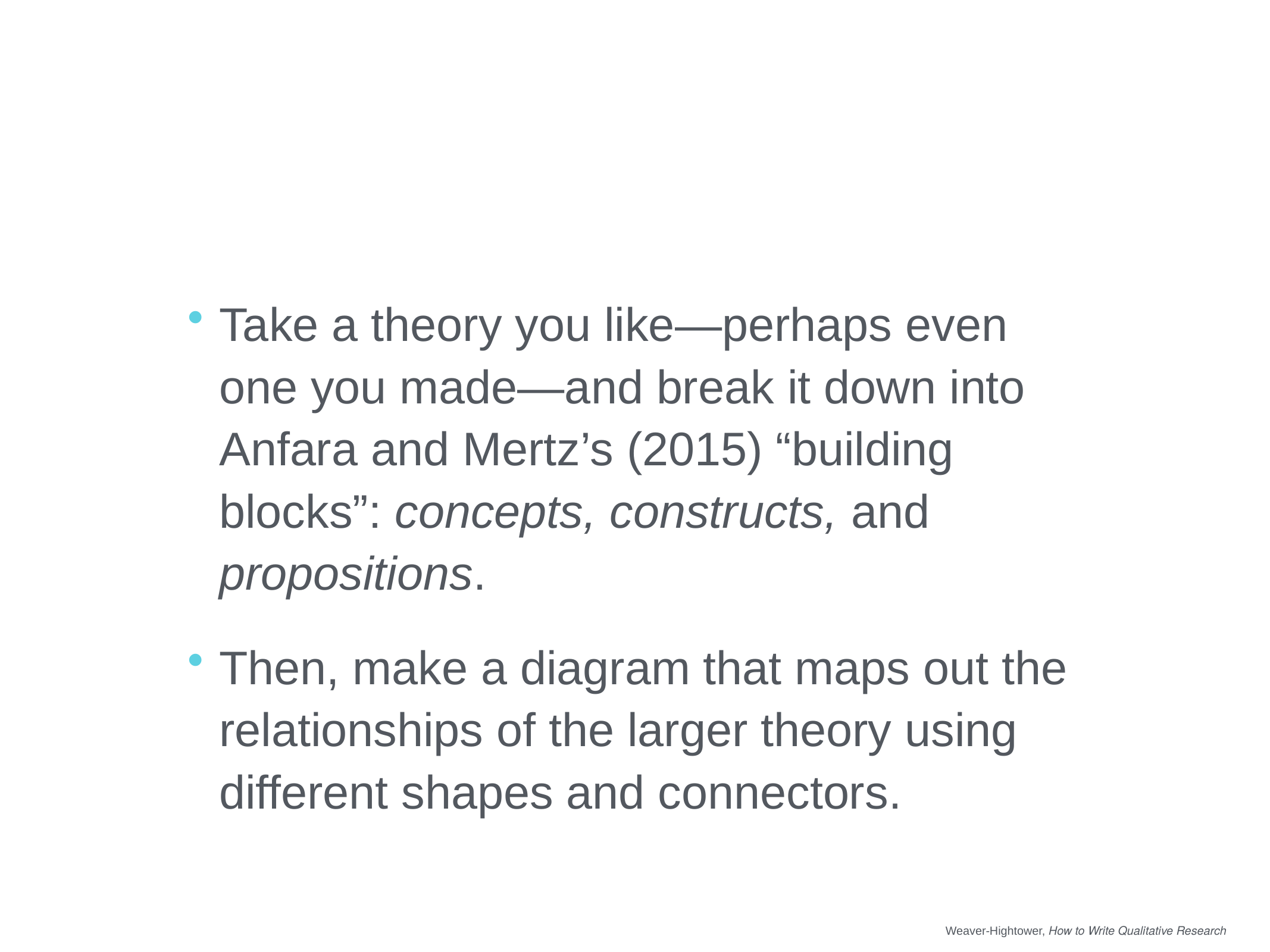

# Activity: Finding the building Blocks of a theory
Take a theory you like—perhaps even one you made—and break it down into Anfara and Mertz’s (2015) “building blocks”: concepts, constructs, and propositions.
Then, make a diagram that maps out the relationships of the larger theory using different shapes and connectors.